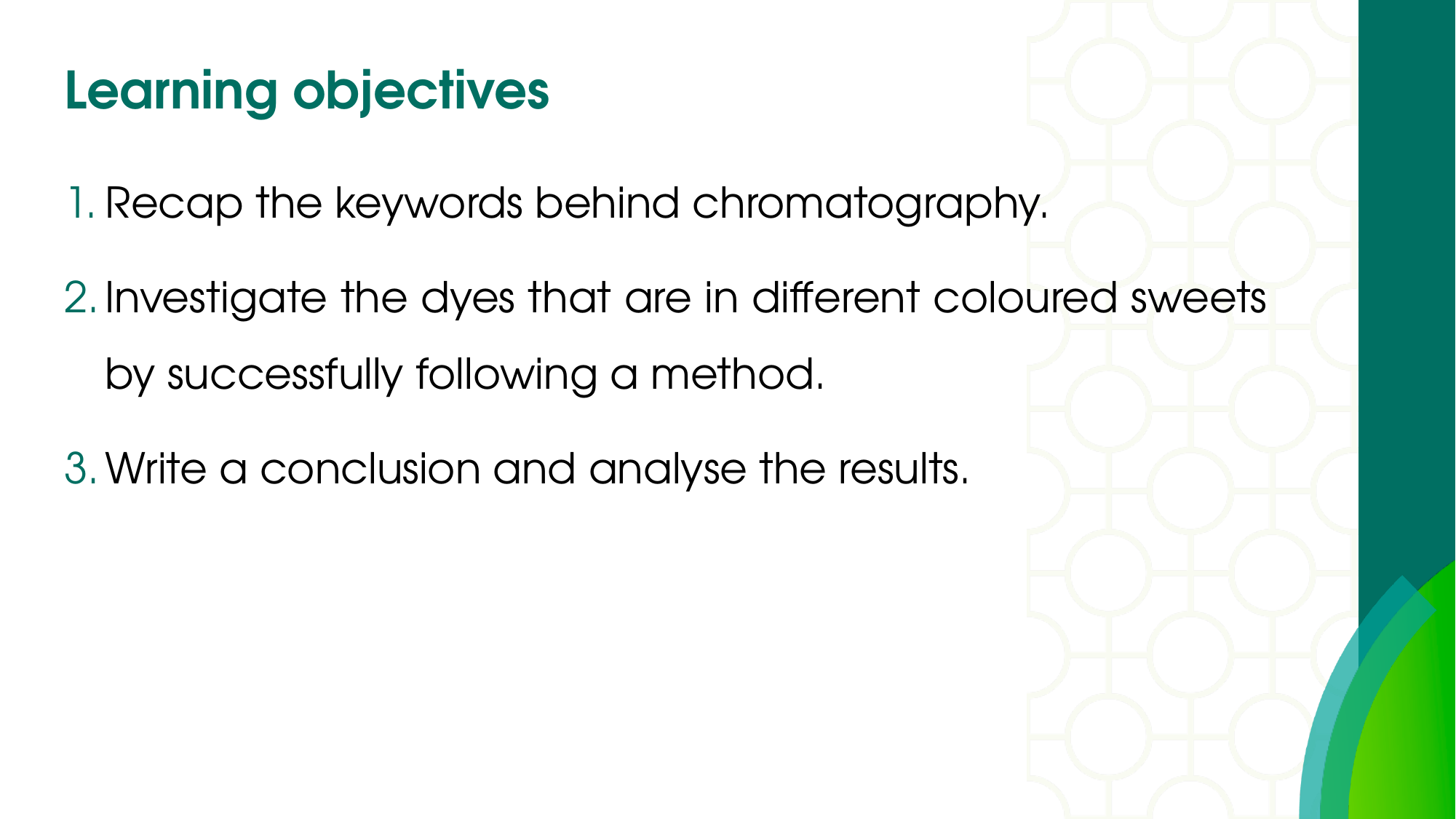

# Learning objectives
Recap the keywords behind chromatography.
Investigate the dyes that are in different coloured sweets by successfully following a method.
Write a conclusion and analyse the results.